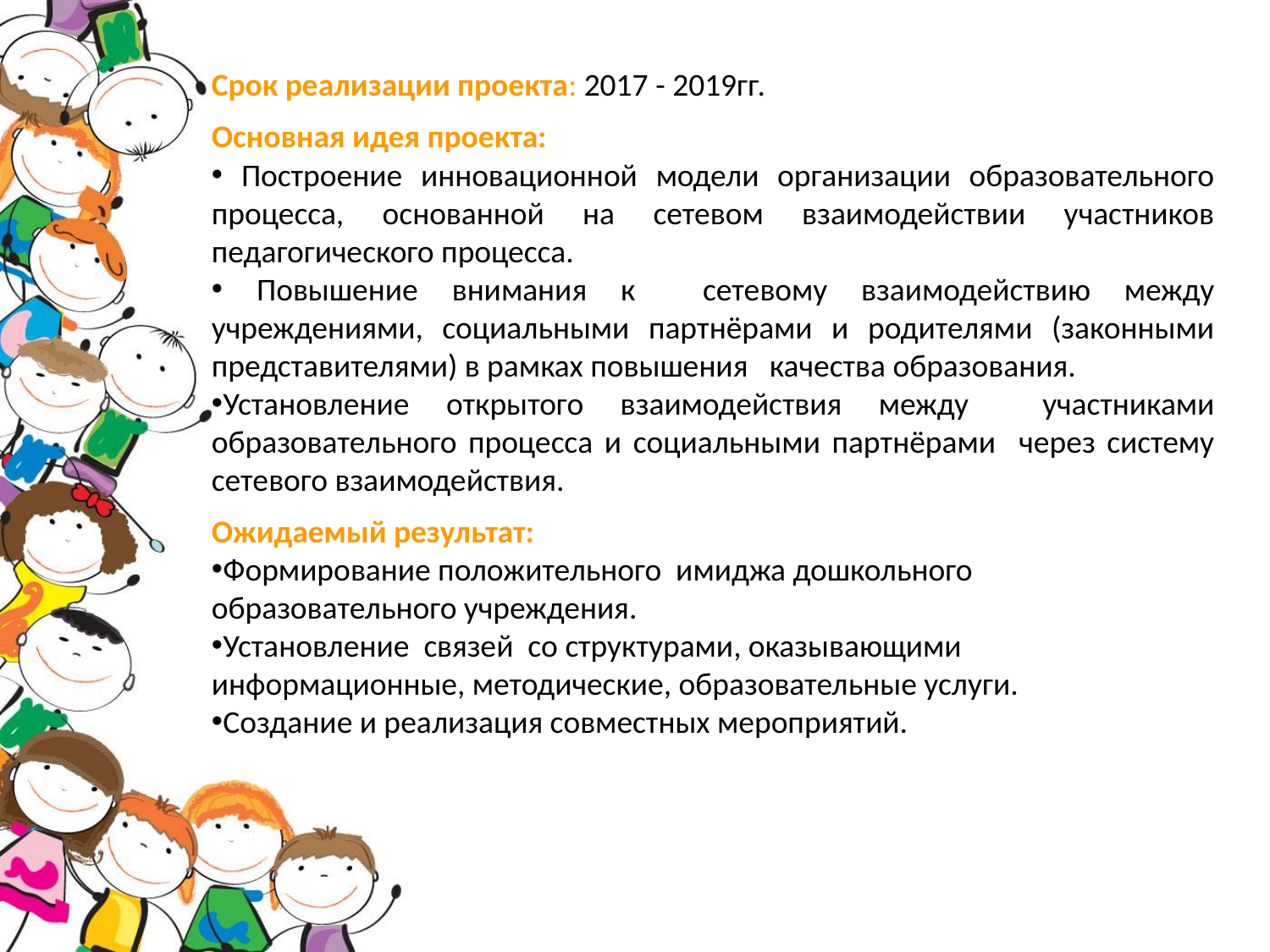

Срок реализации проекта: 2017 - 2019гг.
Основная идея проекта:
 Построение инновационной модели организации образовательного процесса, основанной на сетевом взаимодействии участников педагогического процесса.
 Повышение внимания к  сетевому взаимодействию между учреждениями, социальными партнёрами и родителями (законными представителями) в рамках повышения   качества образования.
Установление открытого взаимодействия между  участниками образовательного процесса и социальными партнёрами  через систему сетевого взаимодействия.
Ожидаемый результат:
Формирование положительного  имиджа дошкольного образовательного учреждения.
Установление  связей  со структурами, оказывающими информационные, методические, образовательные услуги.
Создание и реализация совместных мероприятий.